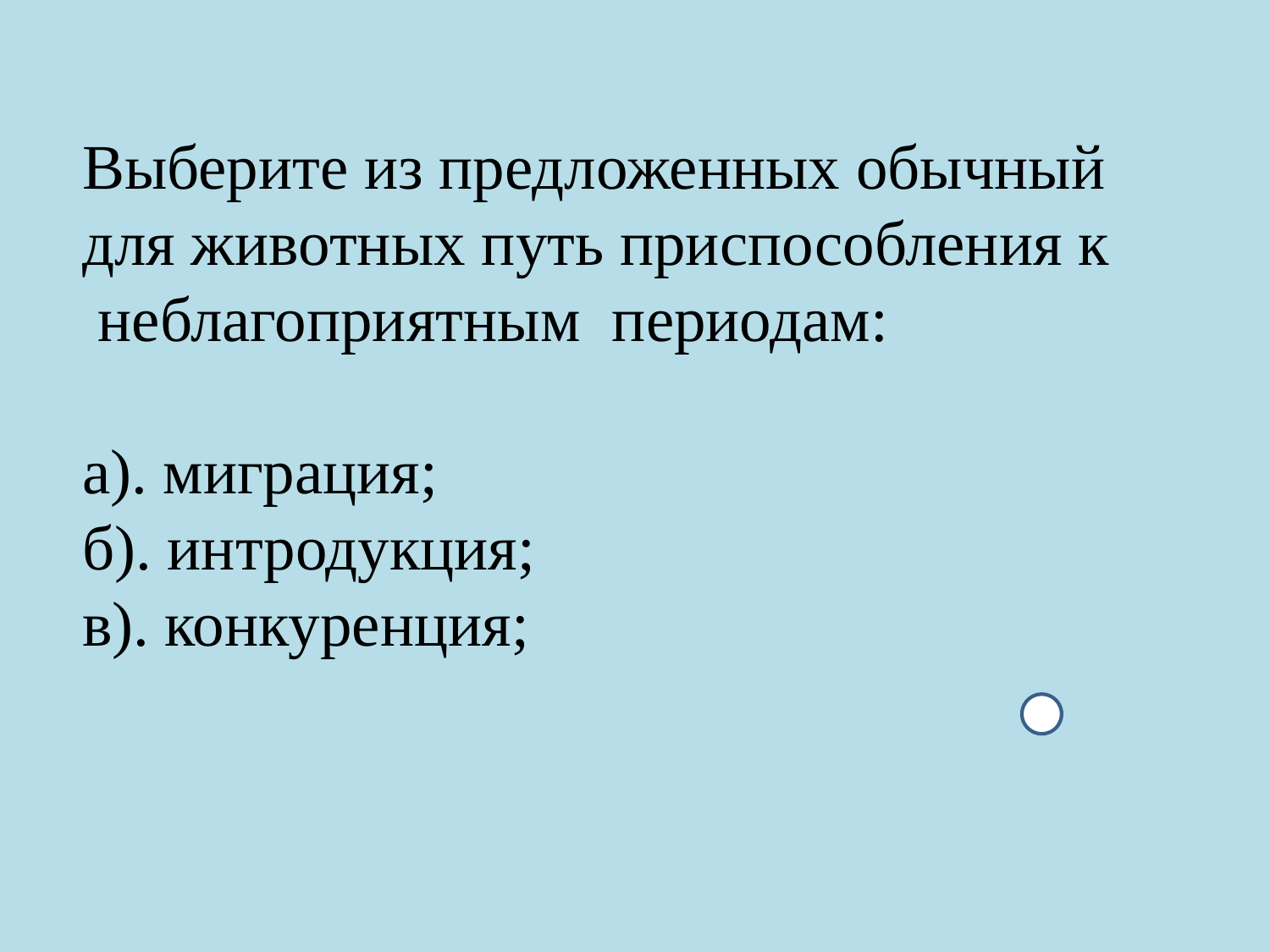

#
Выберите из предложенных обычный
для животных путь приспособления к
 неблагоприятным  периодам:

а). миграция;
б). интродукция;
в). конкуренция;